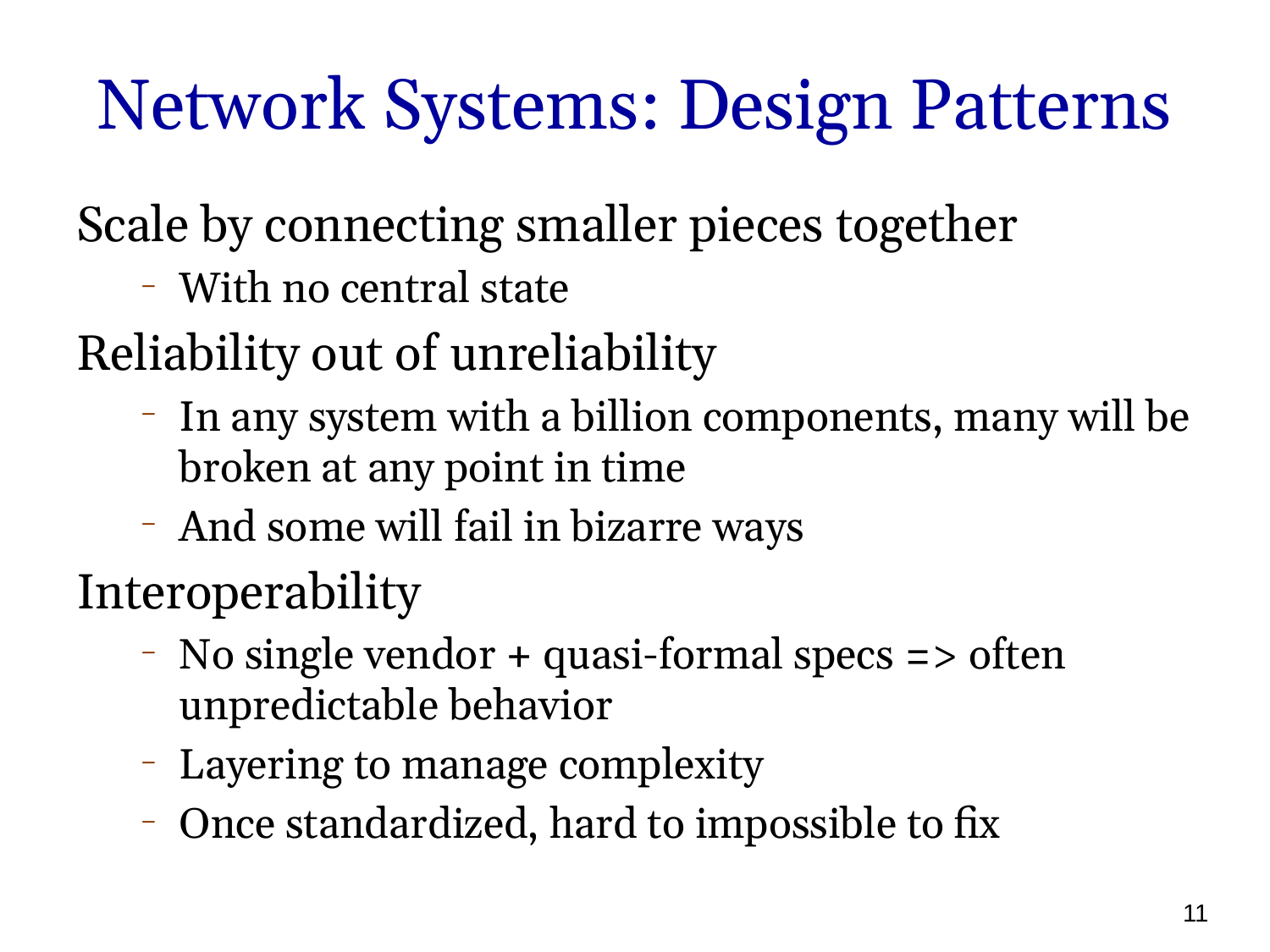

# Network Systems: Design Patterns
Scale by connecting smaller pieces together
With no central state
Reliability out of unreliability
In any system with a billion components, many will be broken at any point in time
And some will fail in bizarre ways
Interoperability
No single vendor + quasi-formal specs => often unpredictable behavior
Layering to manage complexity
Once standardized, hard to impossible to fix
11